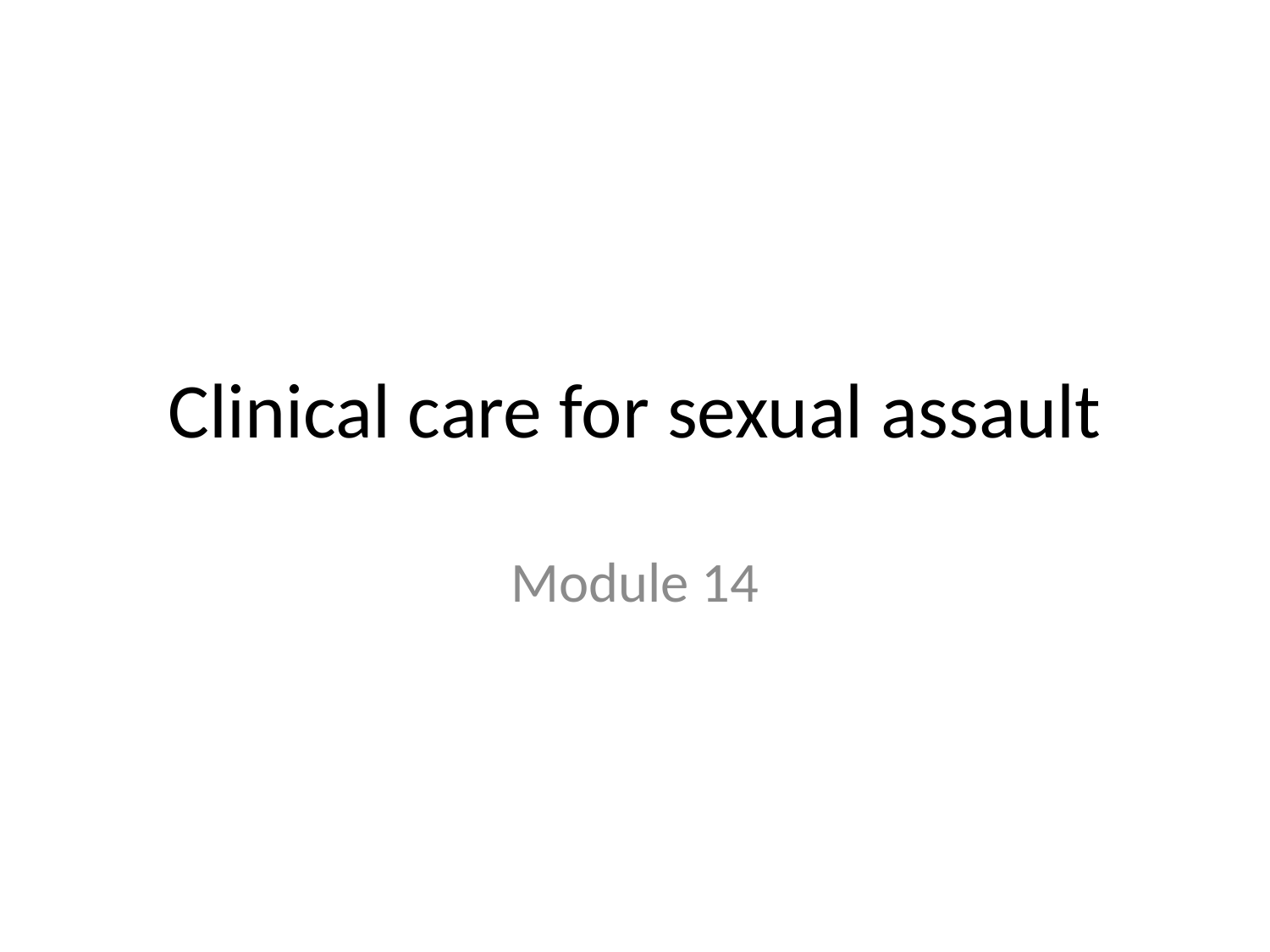

# Clinical care for sexual assault
Module 14